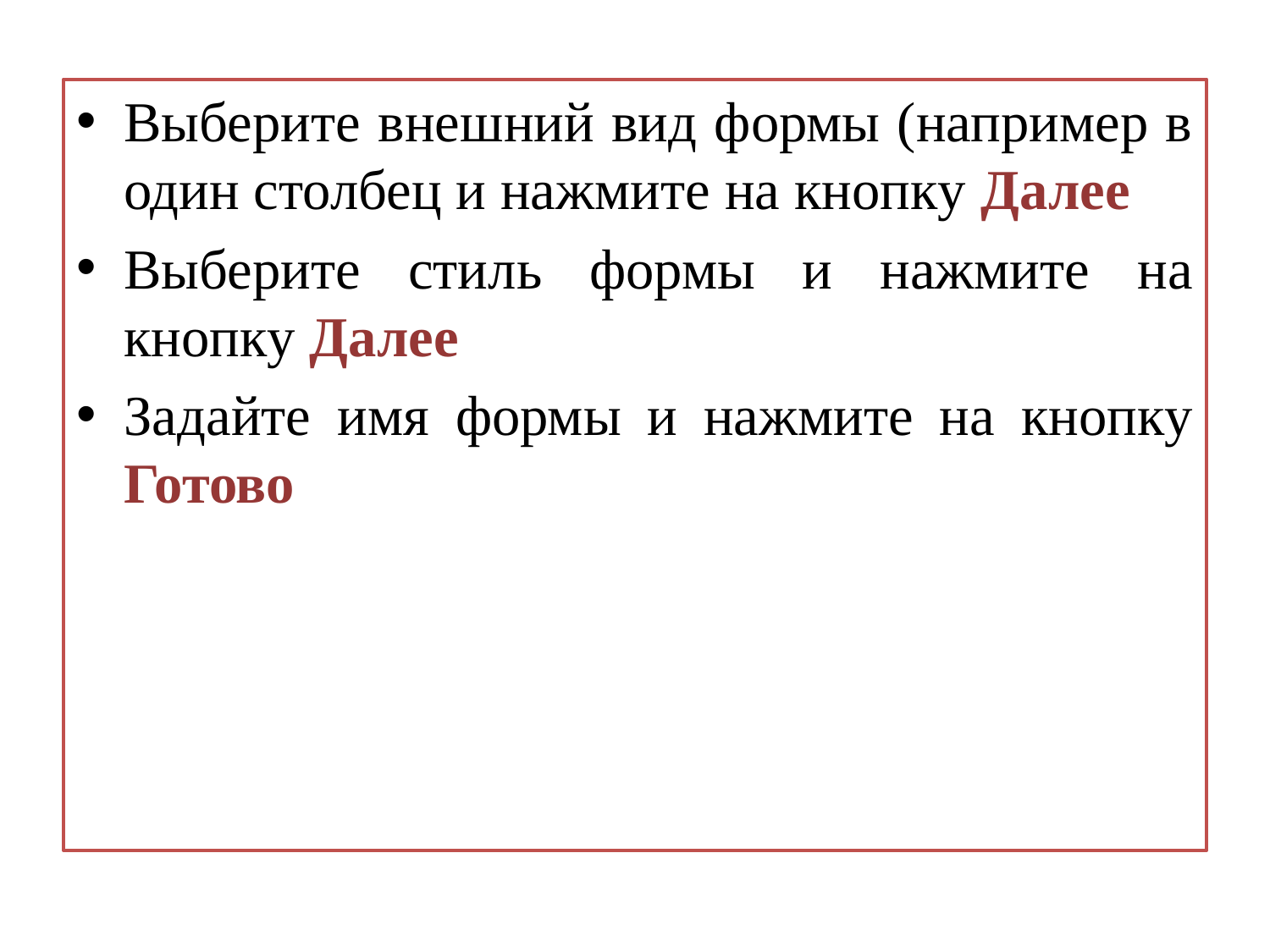

Выберите внешний вид формы (например в один столбец и нажмите на кнопку Далее
Выберите стиль формы и нажмите на кнопку Далее
Задайте имя формы и нажмите на кнопку Готово